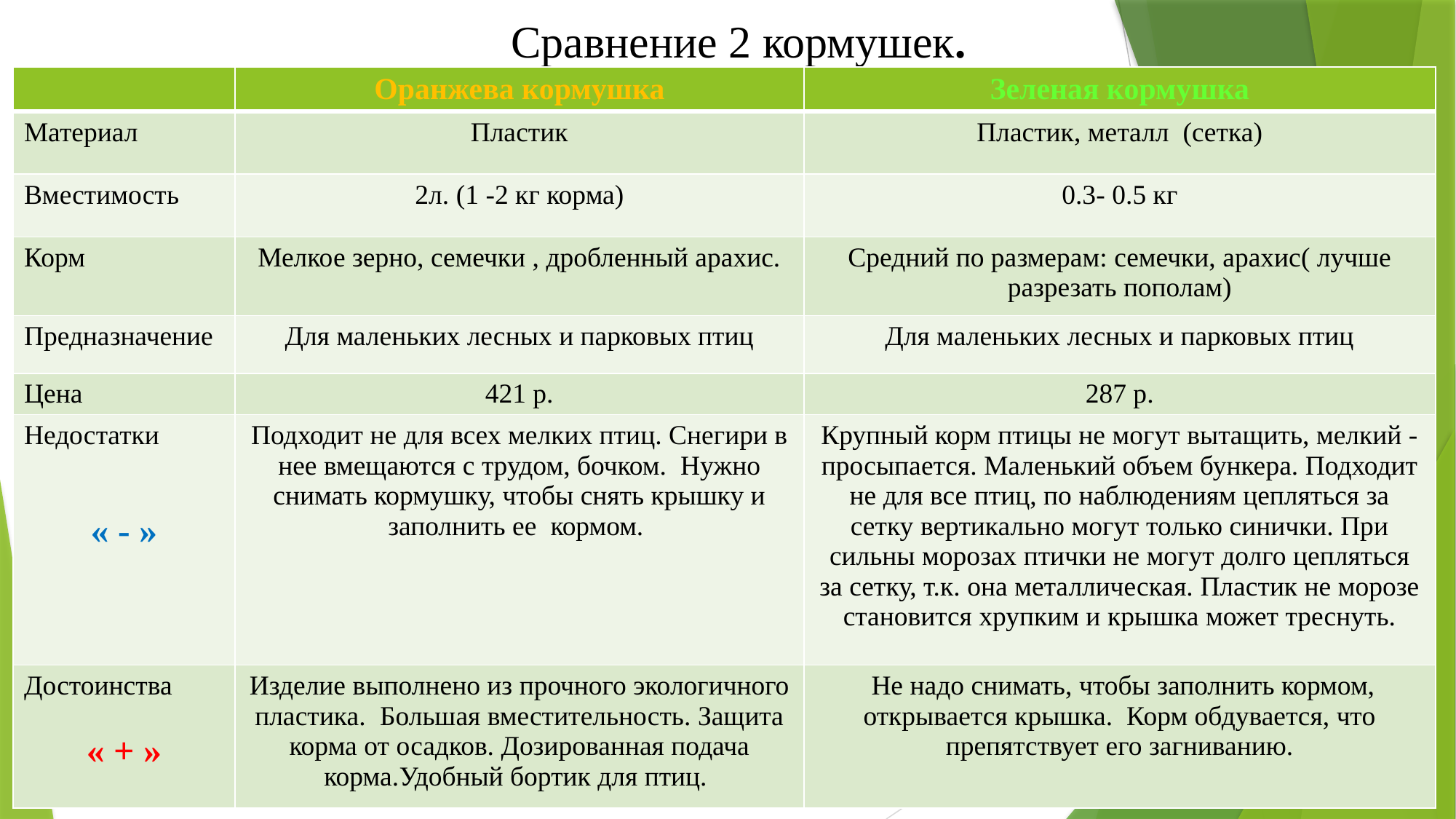

# Сравнение 2 кормушек.
|  | Оранжева кормушка | Зеленая кормушка |
| --- | --- | --- |
| Материал | Пластик | Пластик, металл (сетка) |
| Вместимость | 2л. (1 -2 кг корма) | 0.3- 0.5 кг |
| Корм | Мелкое зерно, семечки , дробленный арахис. | Средний по размерам: семечки, арахис( лучше разрезать пополам) |
| Предназначение | Для маленьких лесных и парковых птиц | Для маленьких лесных и парковых птиц |
| Цена | 421 р. | 287 р. |
| Недостатки « - » | Подходит не для всех мелких птиц. Снегири в нее вмещаются с трудом, бочком. Нужно снимать кормушку, чтобы снять крышку и заполнить ее кормом. | Крупный корм птицы не могут вытащить, мелкий -просыпается. Маленький объем бункера. Подходит не для все птиц, по наблюдениям цепляться за сетку вертикально могут только синички. При сильны морозах птички не могут долго цепляться за сетку, т.к. она металлическая. Пластик не морозе становится хрупким и крышка может треснуть. |
| Достоинства « + » | Изделие выполнено из прочного экологичного пластика. Большая вместительность. Защита корма от осадков. Дозированная подача корма.Удобный бортик для птиц. | Не надо снимать, чтобы заполнить кормом, открывается крышка. Корм обдувается, что препятствует его загниванию. |